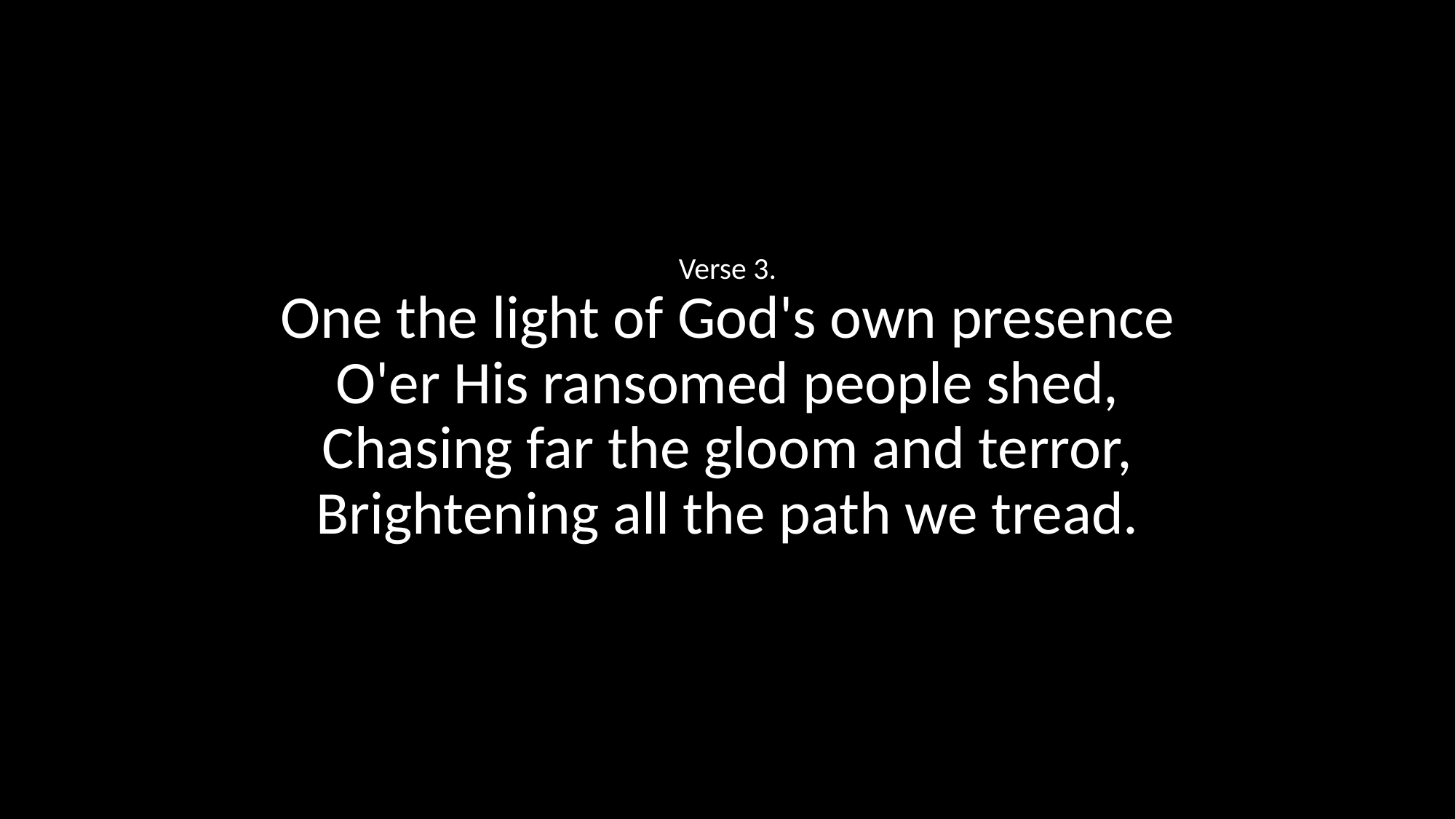

Verse 3.
One the light of God's own presence
O'er His ransomed people shed,
Chasing far the gloom and terror,
Brightening all the path we tread.